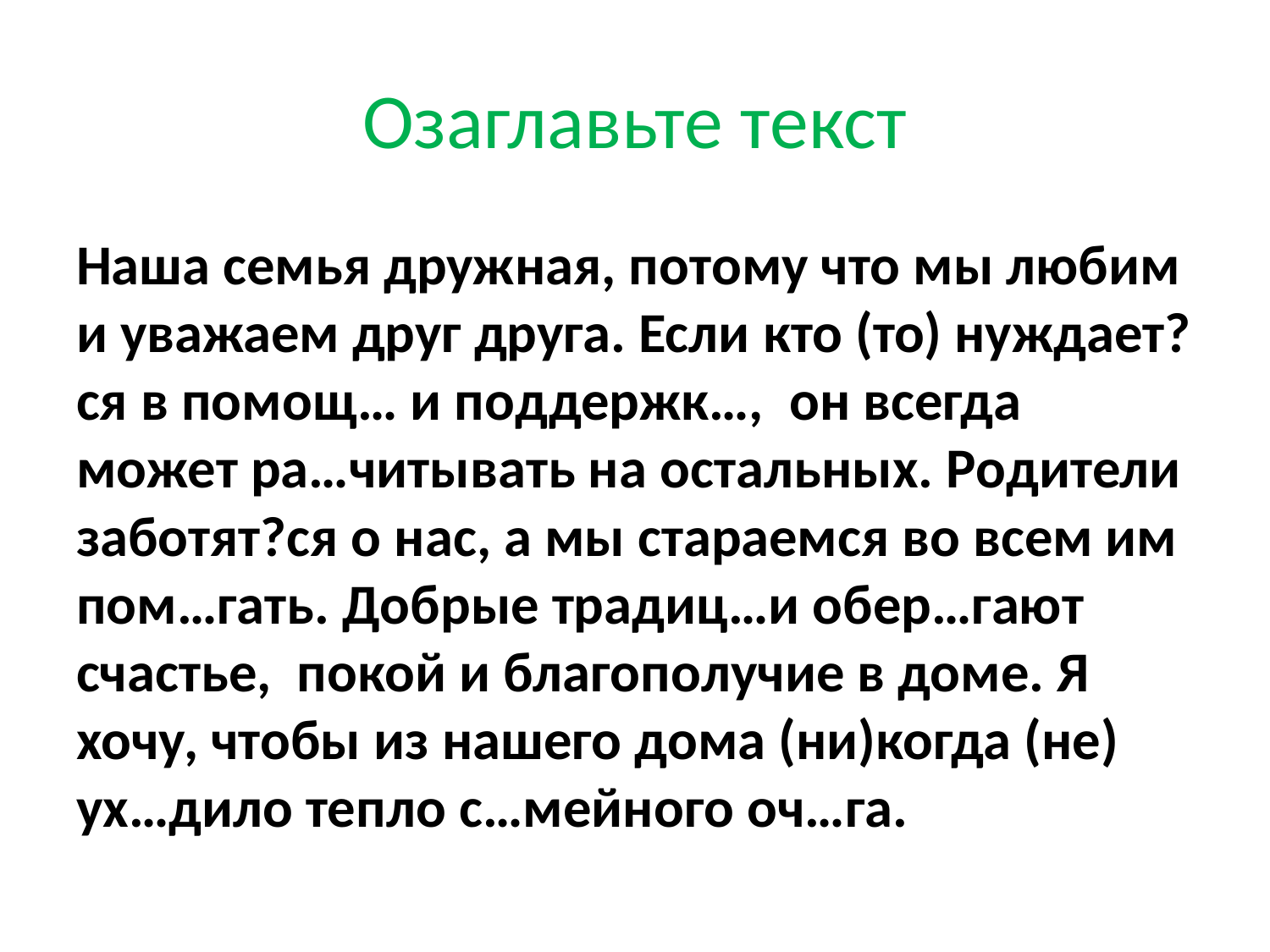

# Озаглавьте текст
Наша семья дружная, потому что мы любим и уважаем друг друга. Если кто (то) нуждает?ся в помощ… и поддержк…,  он всегда может ра…читывать на остальных. Родители заботят?ся о нас, а мы стараемся во всем им пом…гать. Добрые традиц…и обер…гают счастье,  покой и благополучие в доме. Я хочу, чтобы из нашего дома (ни)когда (не) ух…дило тепло с…мейного оч…га.